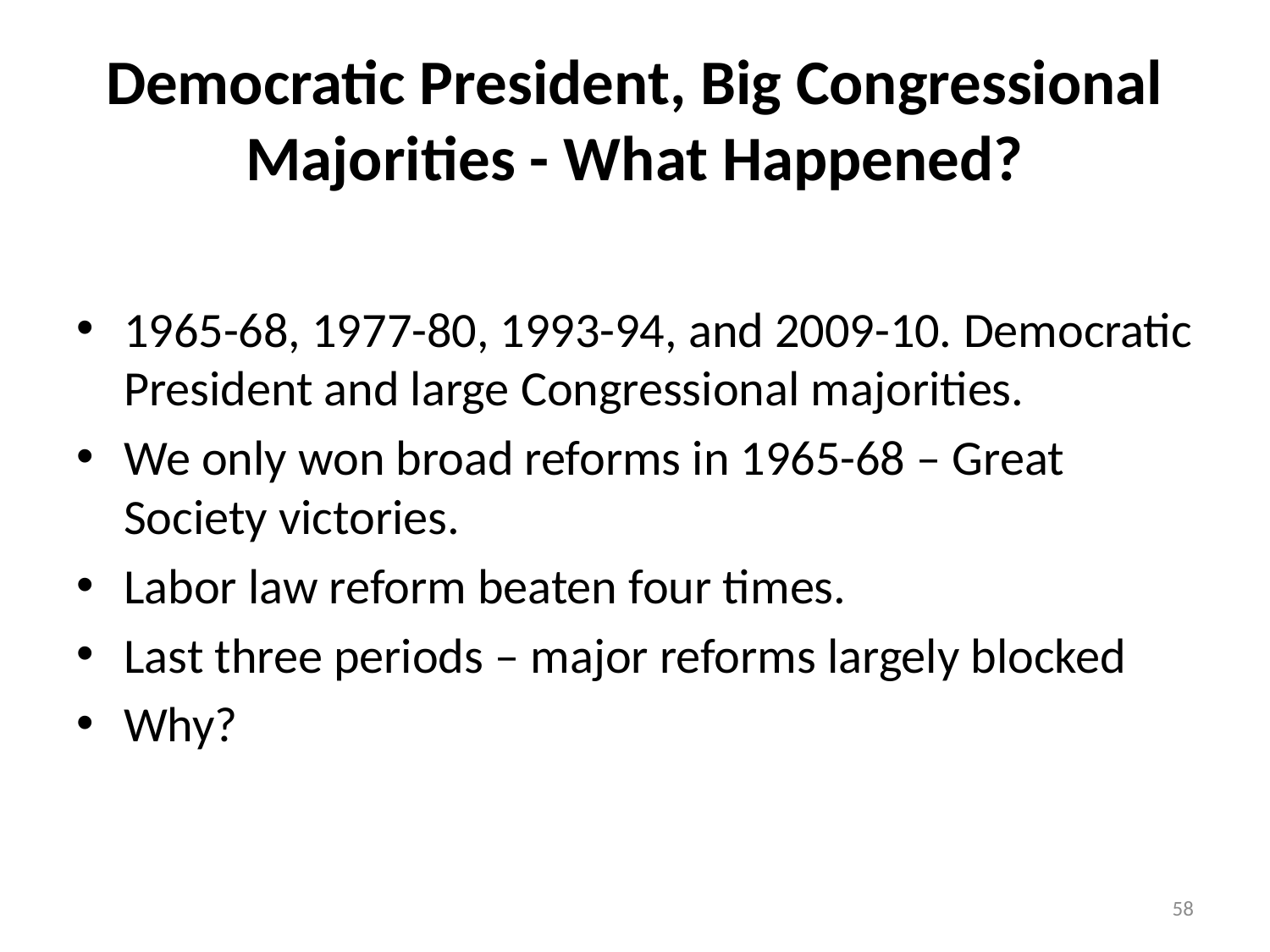

# Democratic President, Big Congressional Majorities - What Happened?

1965-68, 1977-80, 1993-94, and 2009-10. Democratic President and large Congressional majorities.
We only won broad reforms in 1965-68 – Great Society victories.
Labor law reform beaten four times.
Last three periods – major reforms largely blocked
Why?

58